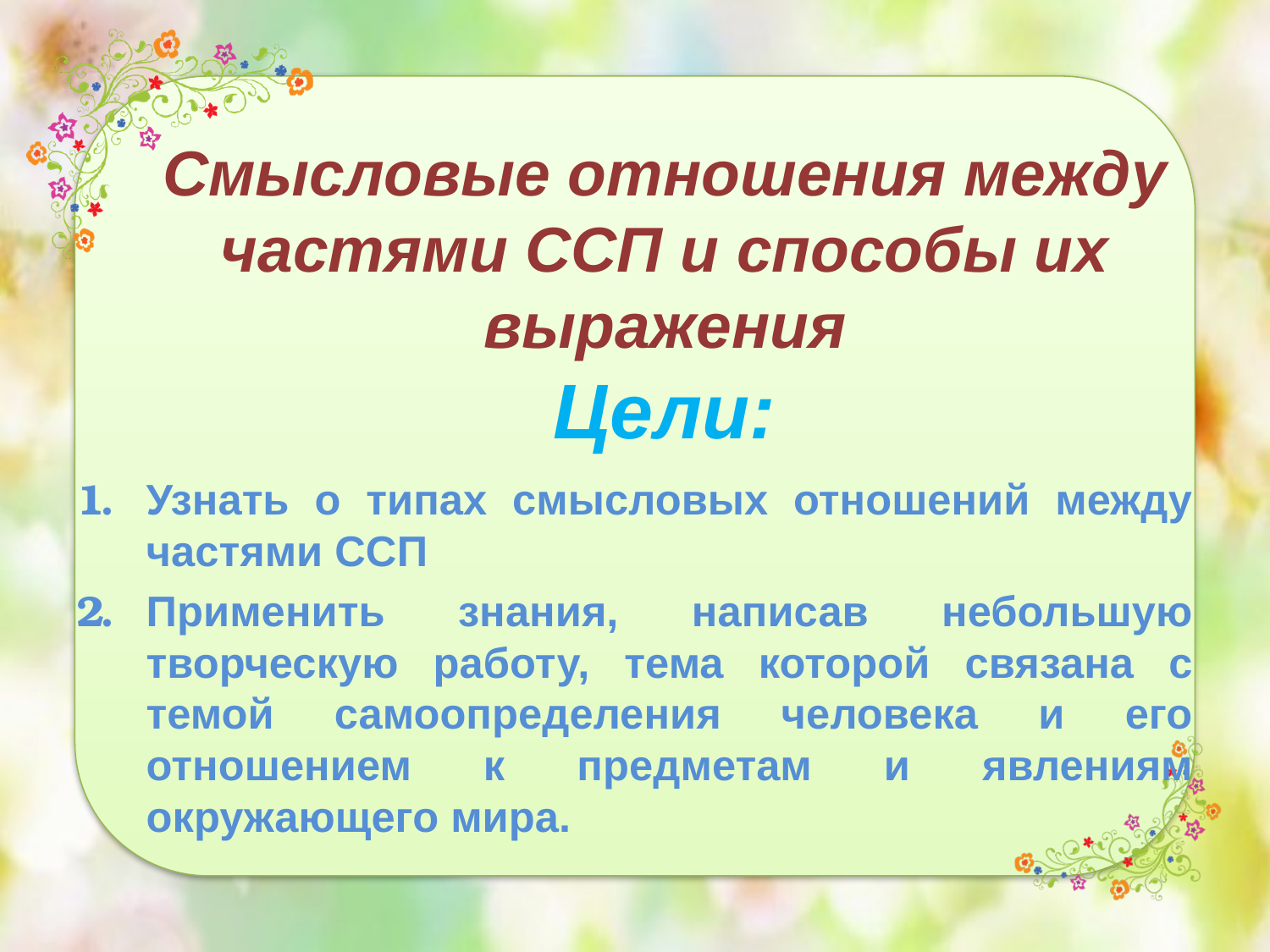

#
Смысловые отношения между частями ССП и способы их выражения
Цели:

Узнать о типах смысловых отношений между частями ССП
Применить знания, написав небольшую творческую работу, тема которой связана с темой самоопределения человека и его отношением к предметам и явлениям окружающего мира.